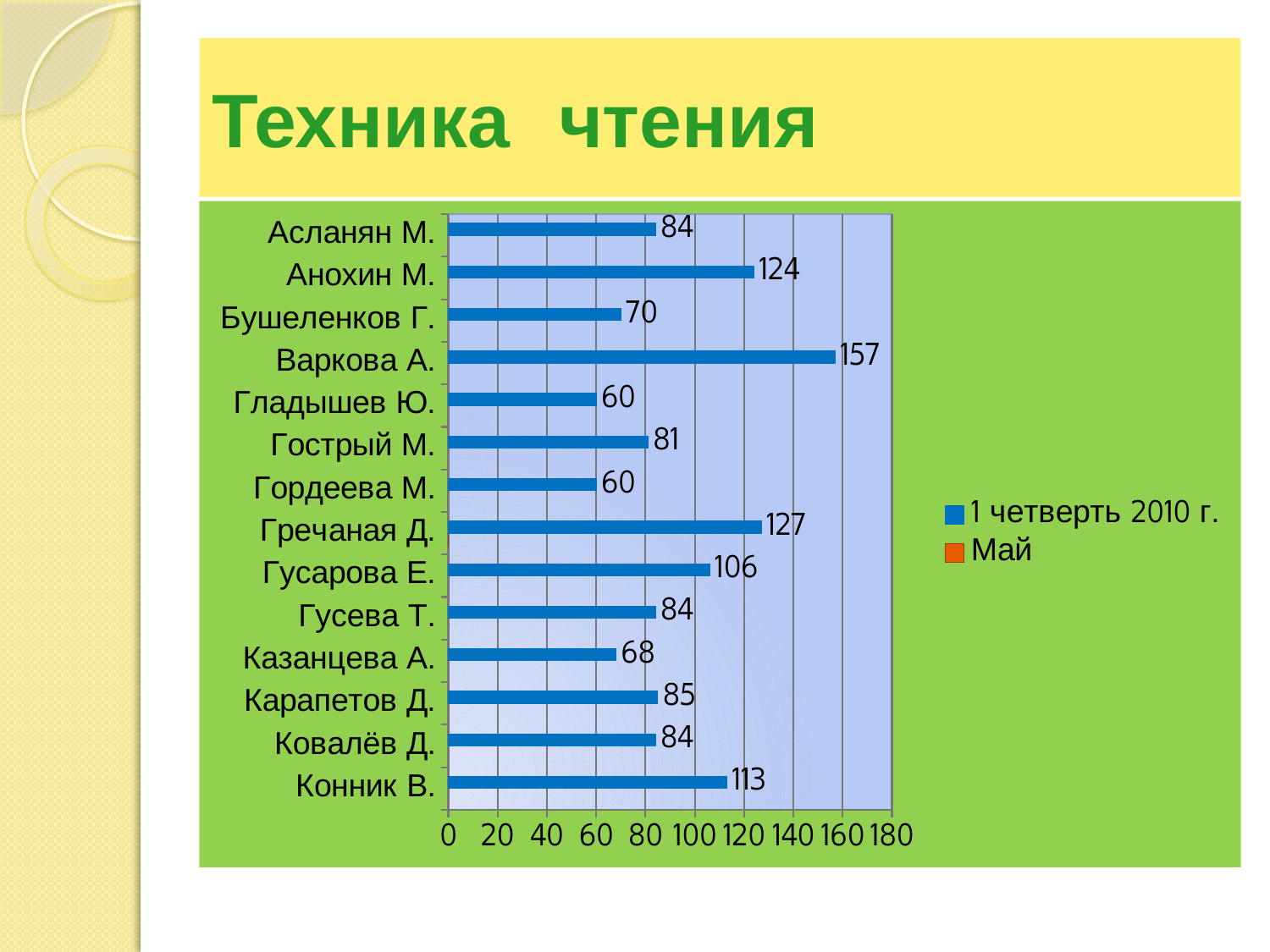

# Техника  чтения

### Chart

| Category | Май | 1 четверть 2010 г. |
|---|---|---|
| Конник В. | None | 113.0 |
| Ковалёв Д. | None | 84.0 |
| Карапетов Д. | None | 85.0 |
| Казанцева А. | None | 68.0 |
| Гусева Т. | None | 84.0 |
| Гусарова Е. | None | 106.0 |
| Гречаная Д. | 0.0 | 127.0 |
| Гордеева М. | None | 60.0 |
| Гострый М. | None | 81.0 |
| Гладышев Ю. | None | 60.0 |
| Варкова А. | None | 157.0 |
| Бушеленков Г. | None | 70.0 |
| Анохин М. | None | 124.0 |
| Асланян М. | None | 84.0 |